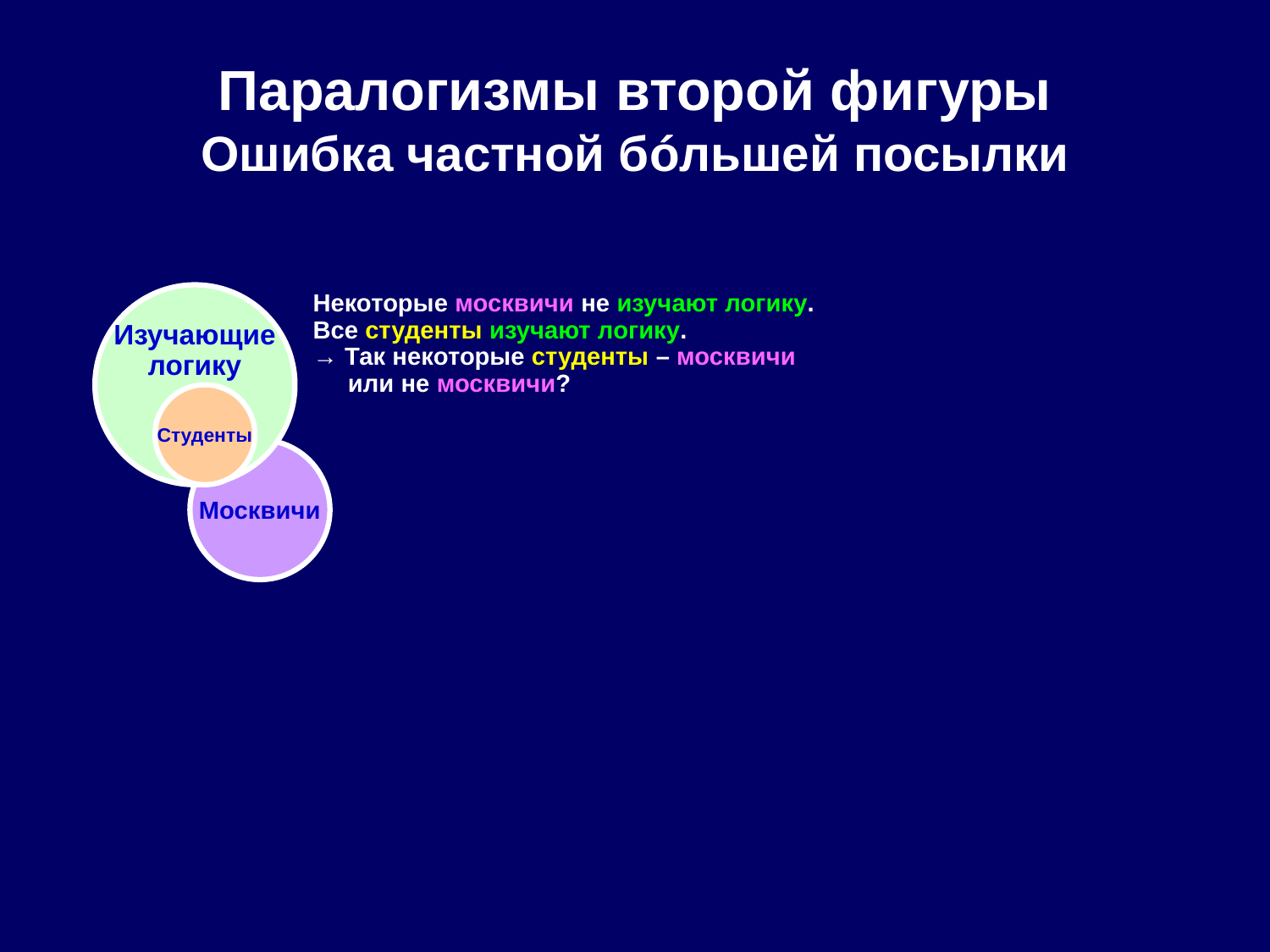

# Паралогизмы второй фигуры Ошибка частной бóльшей посылки
Изучающие
логику
Некоторые москвичи не изучают логику.
Все студенты изучают логику.
→ Так некоторые студенты – москвичи
     или не москвичи?
Студенты
Москвичи